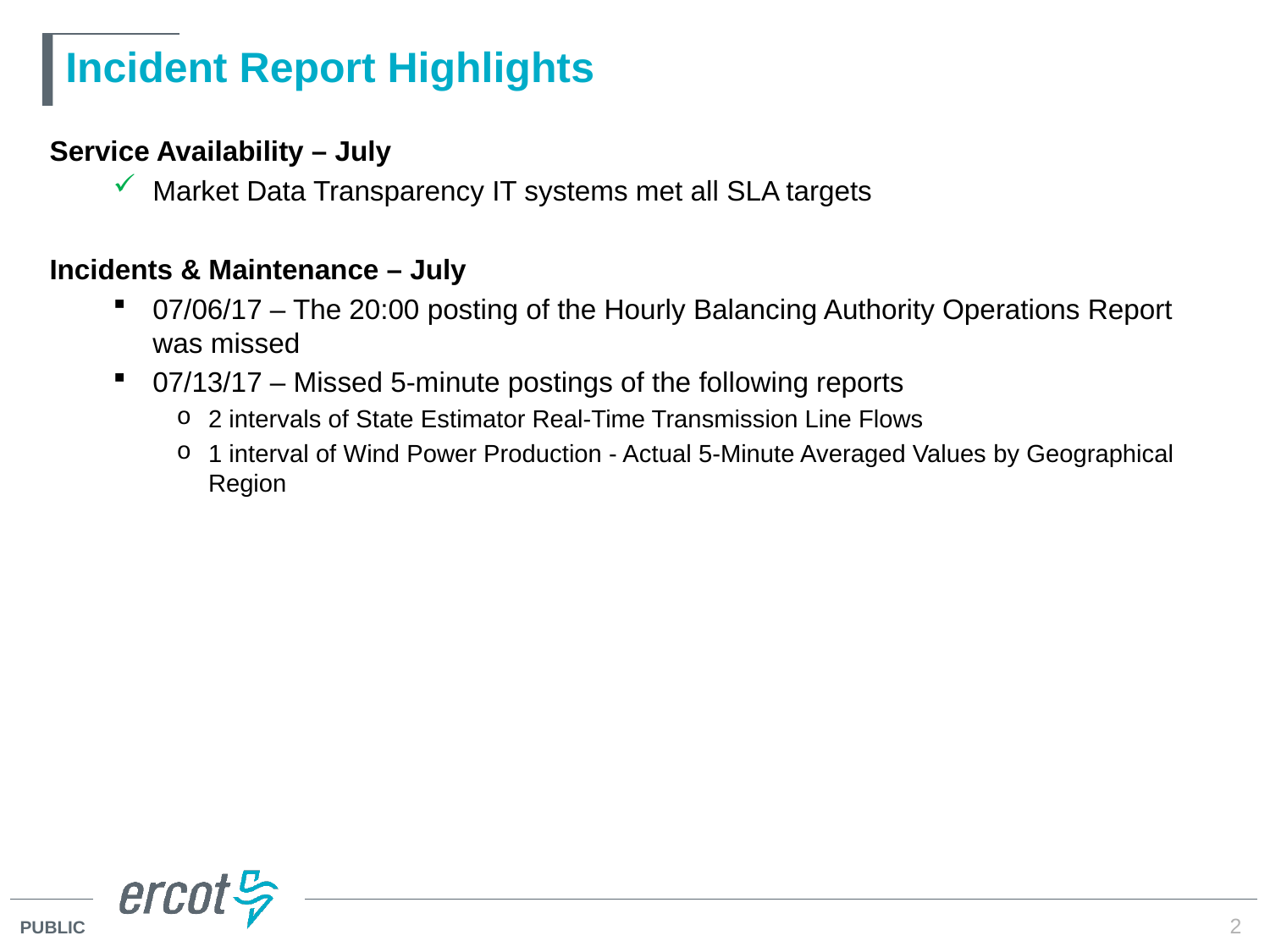

# Incident Report Highlights
Service Availability – July
Market Data Transparency IT systems met all SLA targets

Incidents & Maintenance – July
07/06/17 – The 20:00 posting of the Hourly Balancing Authority Operations Report was missed
07/13/17 – Missed 5-minute postings of the following reports
2 intervals of State Estimator Real-Time Transmission Line Flows
1 interval of Wind Power Production - Actual 5-Minute Averaged Values by Geographical Region

2